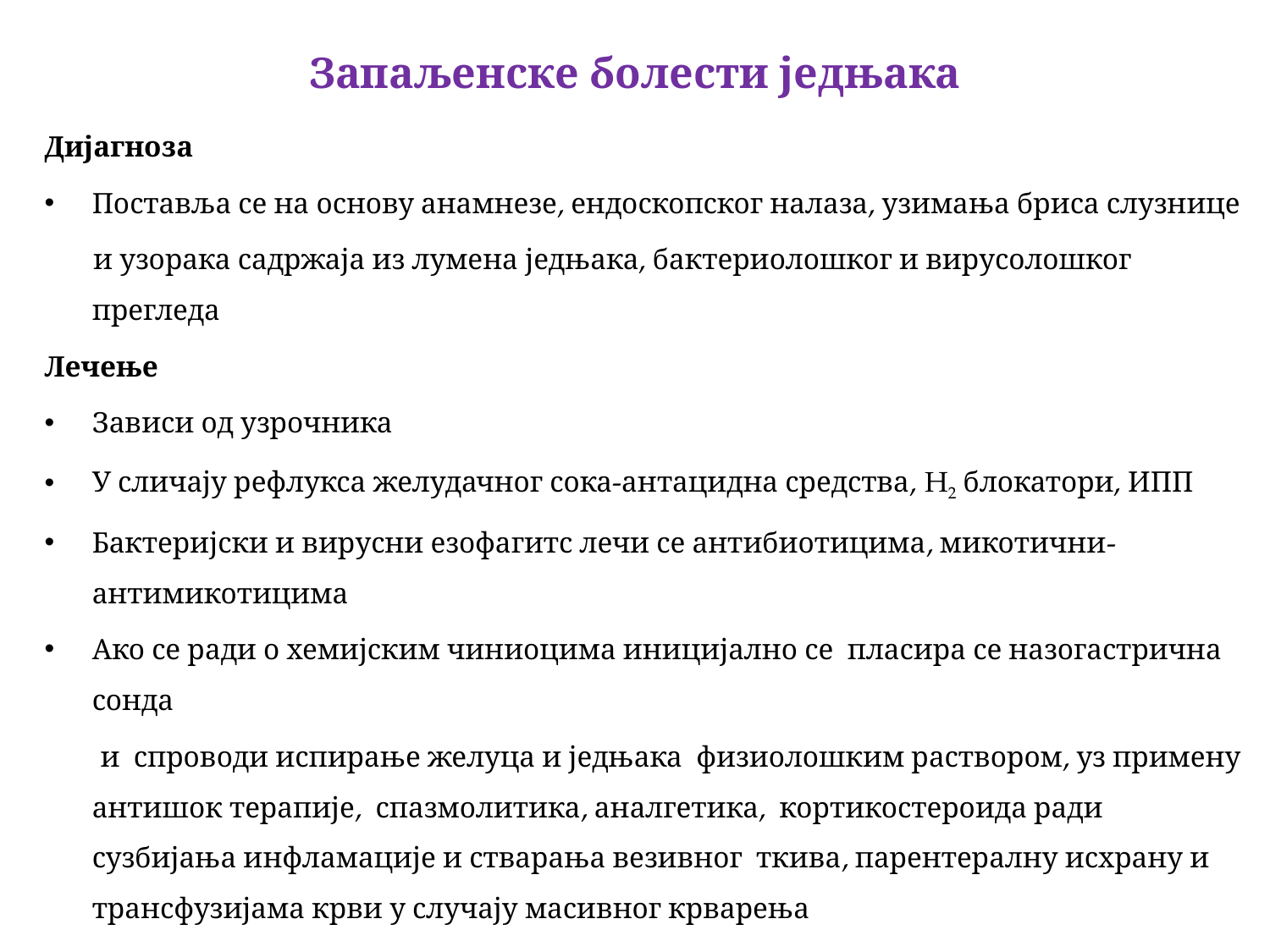

# Запаљенске болести једњака
Дијагноза
Поставља се на основу анамнезе, ендоскопског налаза, узимања бриса слузнице
       и узорака садржаја из лумена једњака, бактериолошког и вирусолошког прегледа
Лечење
Зависи од узрочника
У сличају рефлукса желудачног сока-антацидна средства, H2 блокатори, ИПП
Бактеријски и вирусни езофагитс лечи се антибиотицима, микотични-антимикотицима
Ако се ради о хемијским чиниоцима иницијално се  пласира се назогастрична сонда
        и  спроводи испирање желуца и једњака  физиолошким раствором, уз примену антишок терапије,  спазмолитика, аналгетика,  кортикостероида ради сузбијања инфламације и стварања везивног  ткива, парентералну исхрану и трансфузијама крви у случају масивног крварења
Касније се спроводи лечење дилататорима или хируршко  збрињавање компликација
Дијететска исхрана без тешко сварљивих састојака и без чврстих остатака